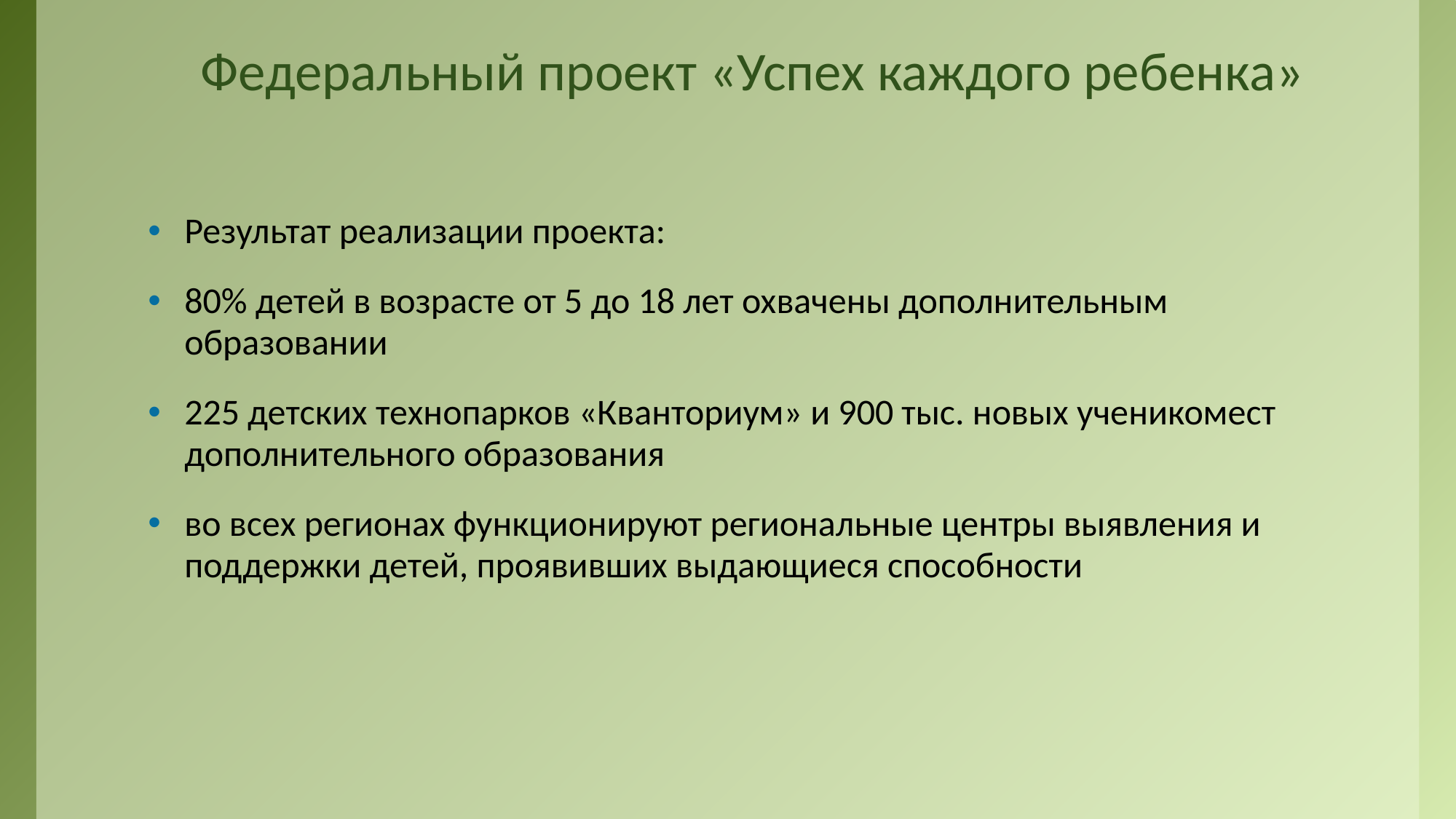

# Федеральный проект «Успех каждого ребенка»
Результат реализации проекта:
80% детей в возрасте от 5 до 18 лет охвачены дополнительным образовании
225 детских технопарков «Кванториум» и 900 тыс. новых ученикомест дополнительного образования
во всех регионах функционируют региональные центры выявления и поддержки детей, проявивших выдающиеся способности